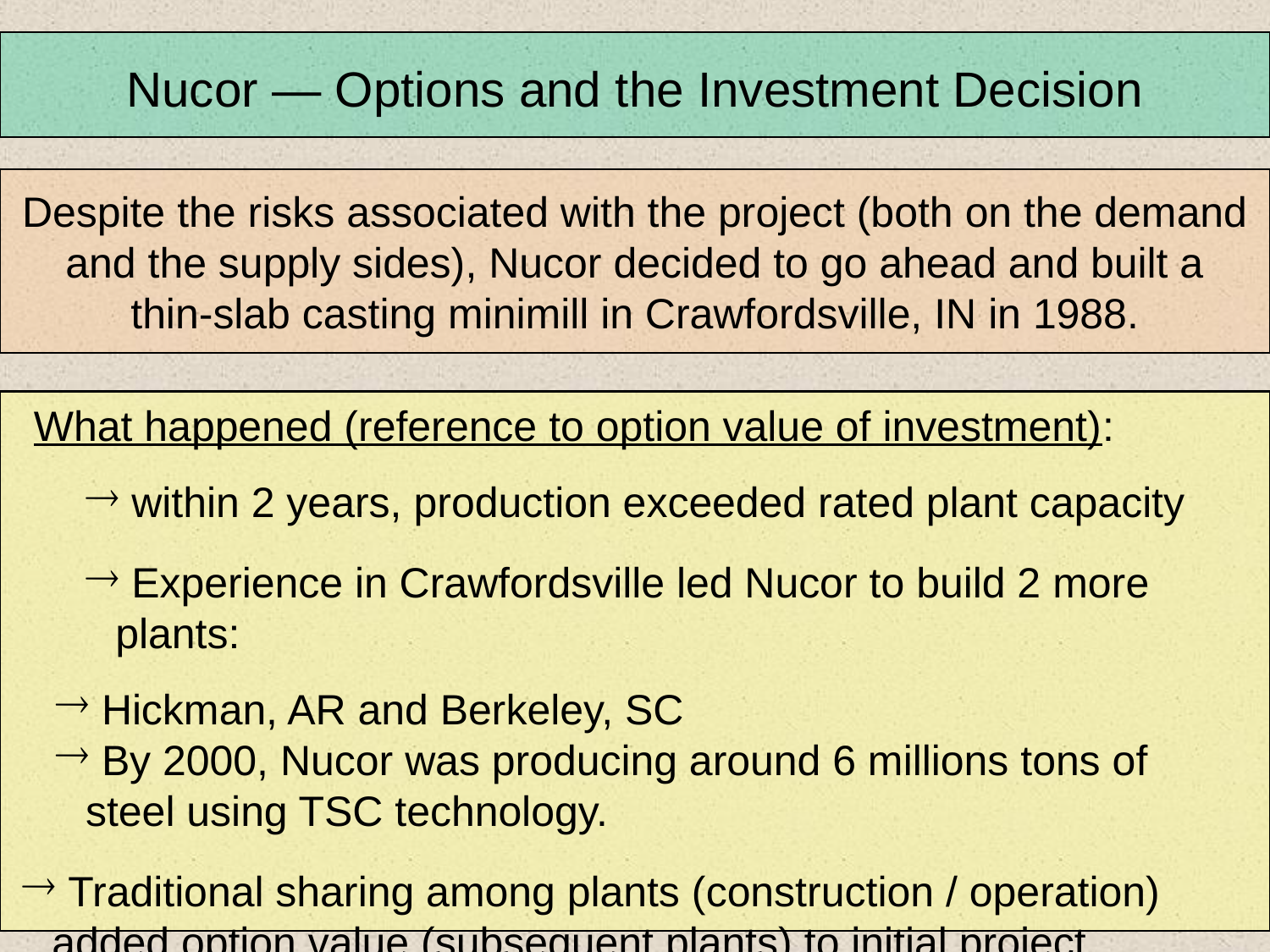

Nucor — Options and the Investment Decision
Despite the risks associated with the project (both on the demand
and the supply sides), Nucor decided to go ahead and built a
thin-slab casting minimill in Crawfordsville, IN in 1988.

 What happened (reference to option value of investment):

 within 2 years, production exceeded rated plant capacity

 Experience in Crawfordsville led Nucor to build 2 more plants:

 Hickman, AR and Berkeley, SC
 By 2000, Nucor was producing around 6 millions tons of 	steel using TSC technology.

 Traditional sharing among plants (construction / operation) 	added option value (subsequent plants) to initial project